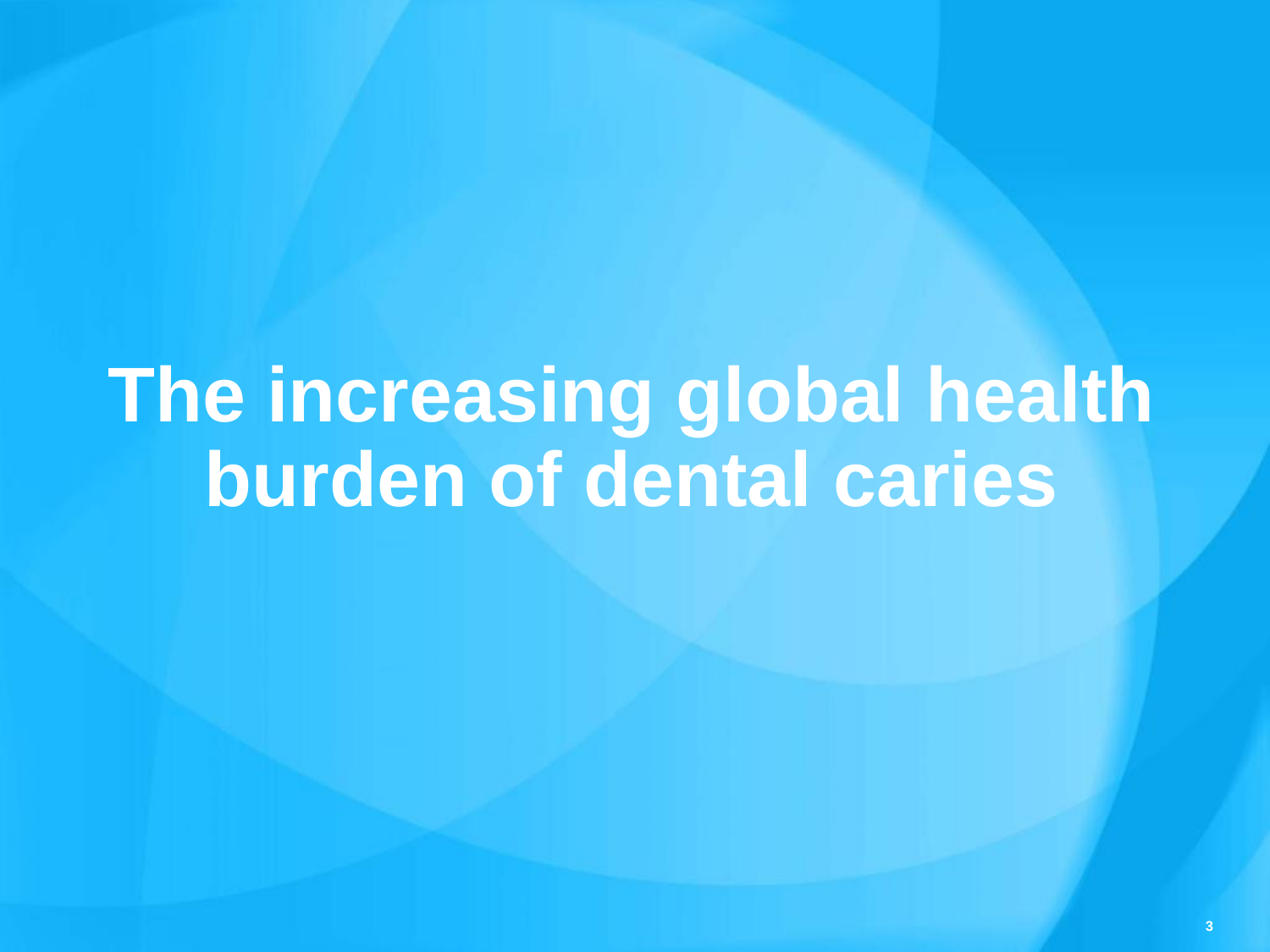

# The increasing global health burden of dental caries
3